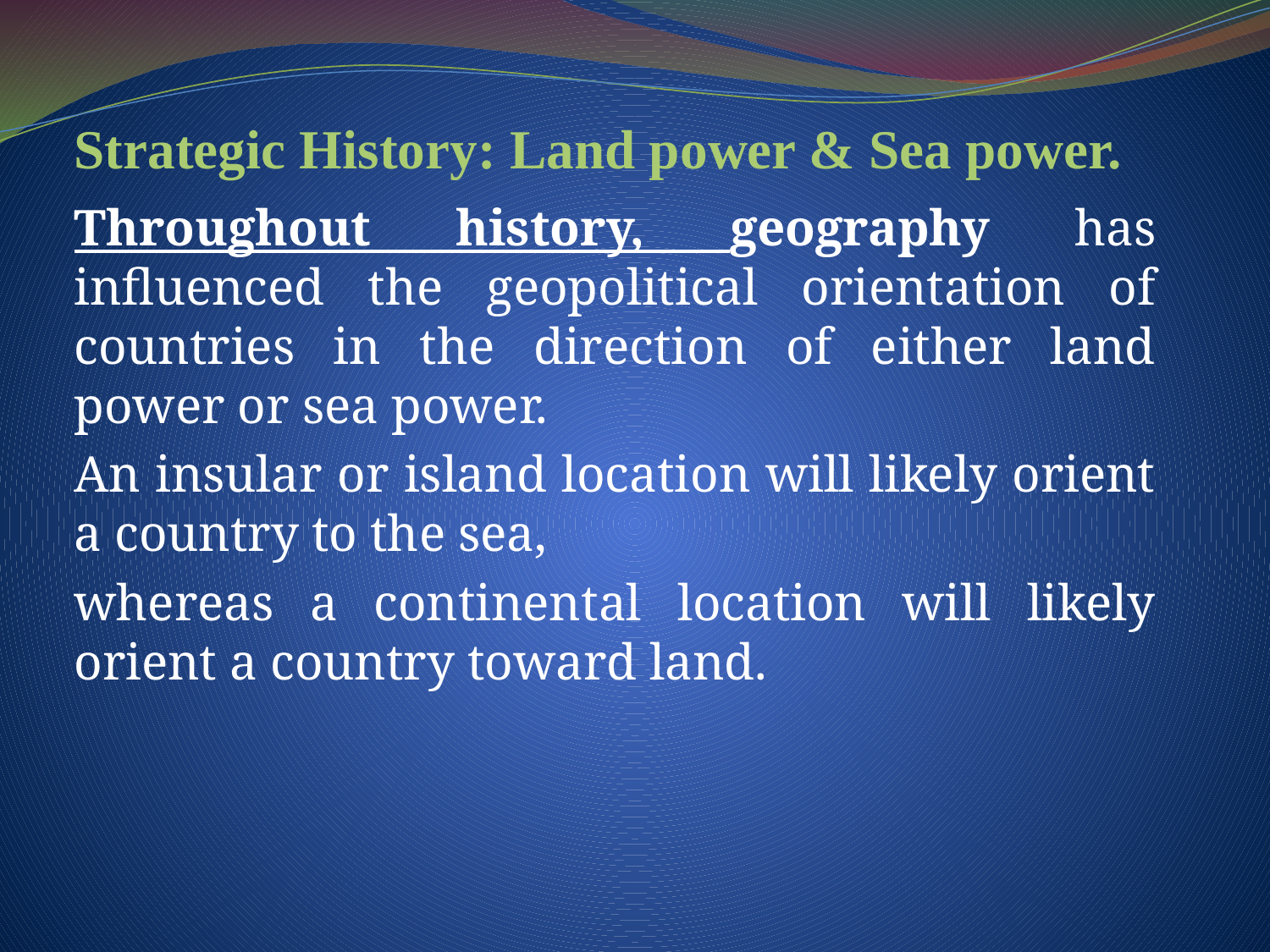

# Strategic History: Land power & Sea power.
Throughout history, geography has influenced the geopolitical orientation of countries in the direction of either land power or sea power.
An insular or island location will likely orient a country to the sea,
whereas a continental location will likely orient a country toward land.